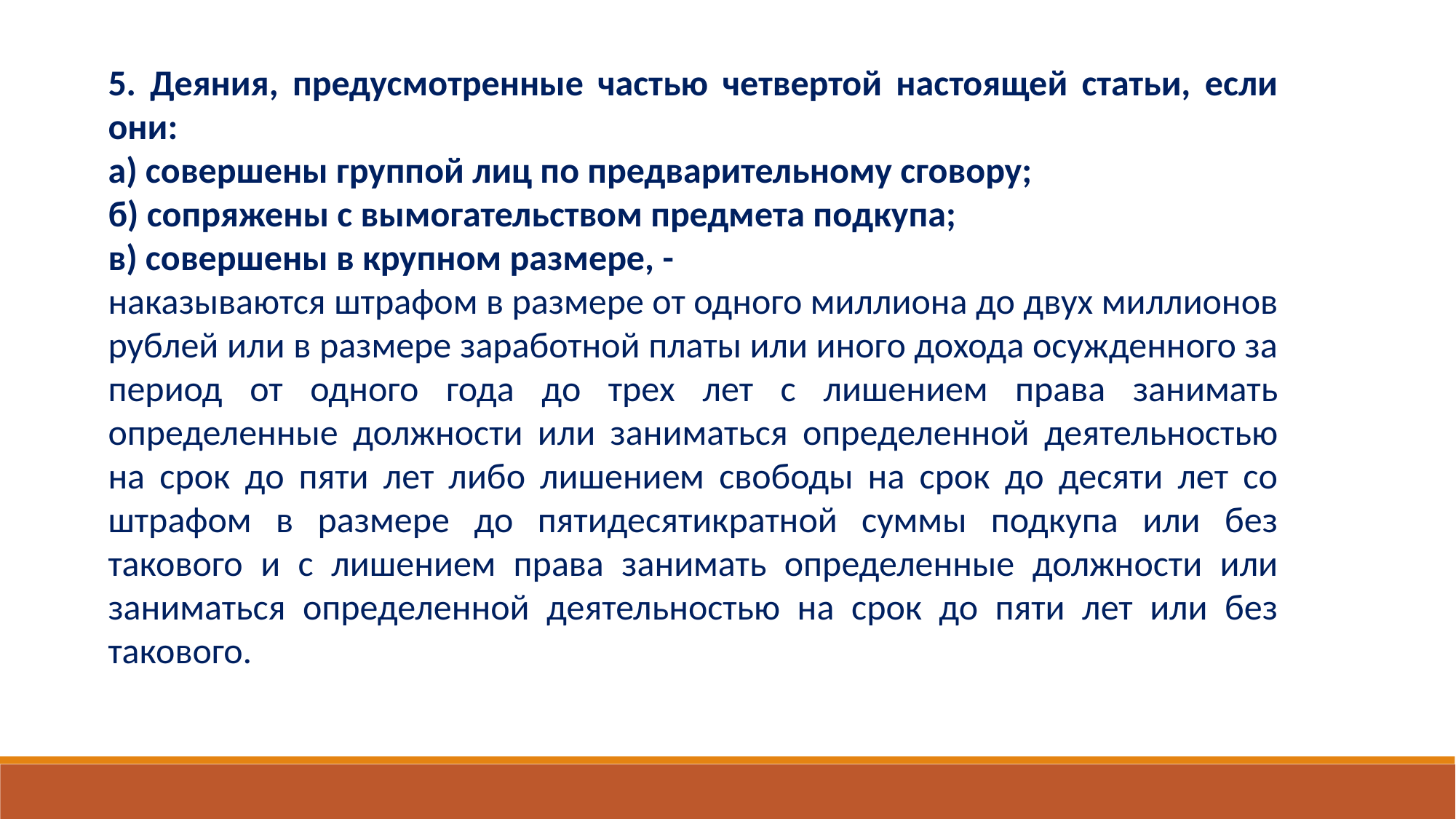

5. Деяния, предусмотренные частью четвертой настоящей статьи, если они:
а) совершены группой лиц по предварительному сговору;
б) сопряжены с вымогательством предмета подкупа;
в) совершены в крупном размере, -
наказываются штрафом в размере от одного миллиона до двух миллионов рублей или в размере заработной платы или иного дохода осужденного за период от одного года до трех лет с лишением права занимать определенные должности или заниматься определенной деятельностью на срок до пяти лет либо лишением свободы на срок до десяти лет со штрафом в размере до пятидесятикратной суммы подкупа или без такового и с лишением права занимать определенные должности или заниматься определенной деятельностью на срок до пяти лет или без такового.